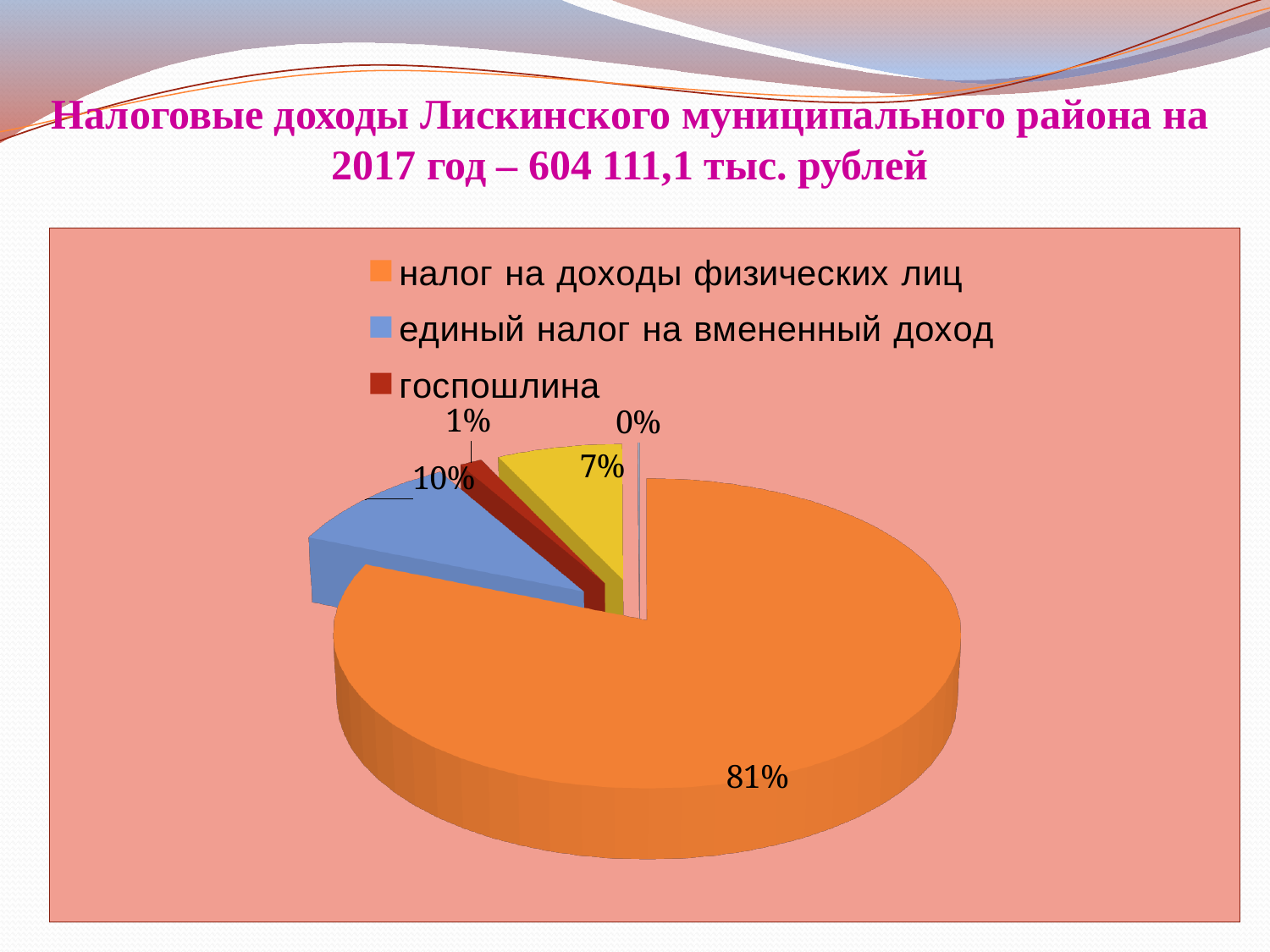

# Налоговые доходы Лискинского муниципального района на 2017 год – 604 111,1 тыс. рублей

[unsupported chart]